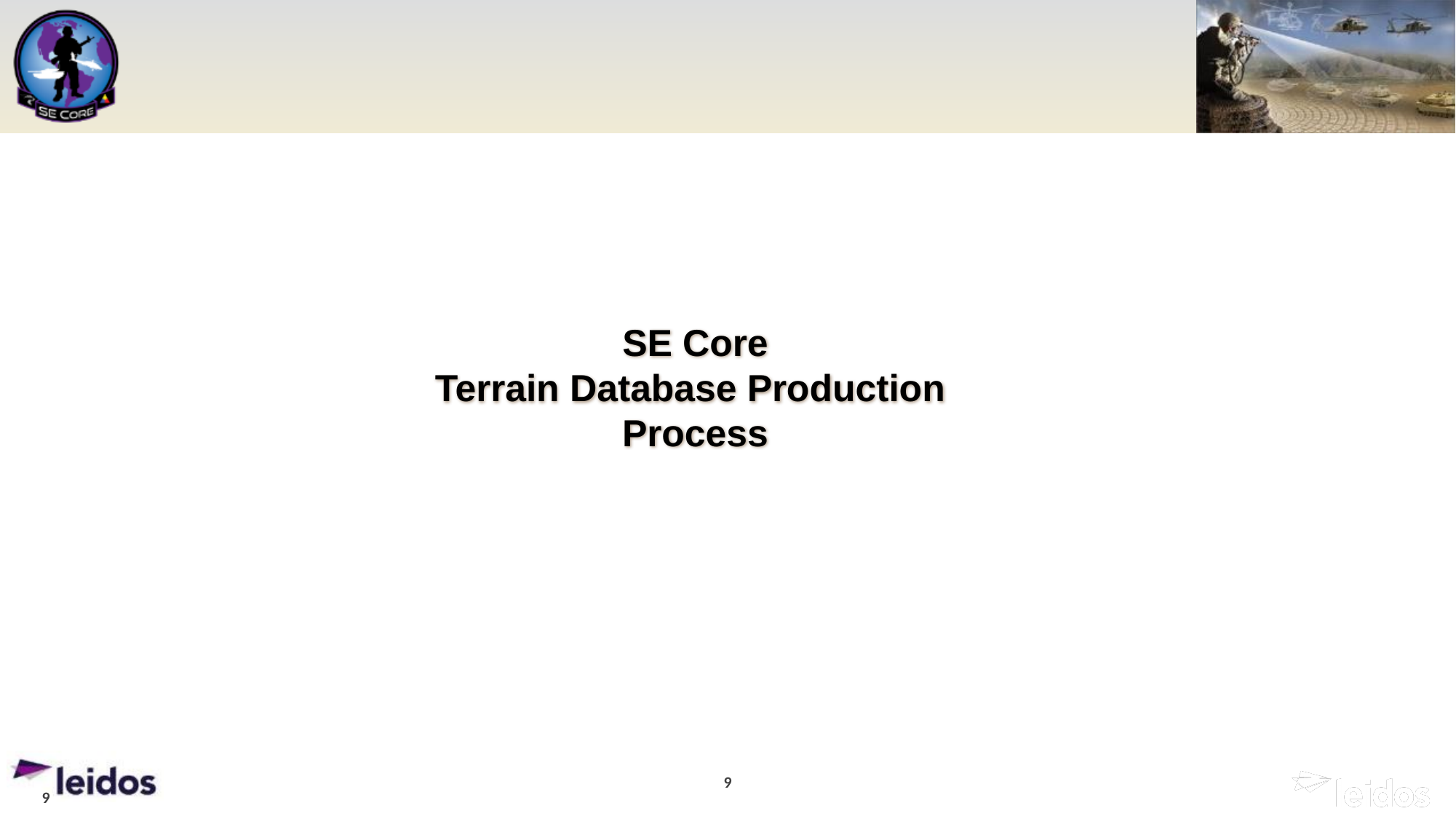

# SE Core Terrain Database Production Process
9